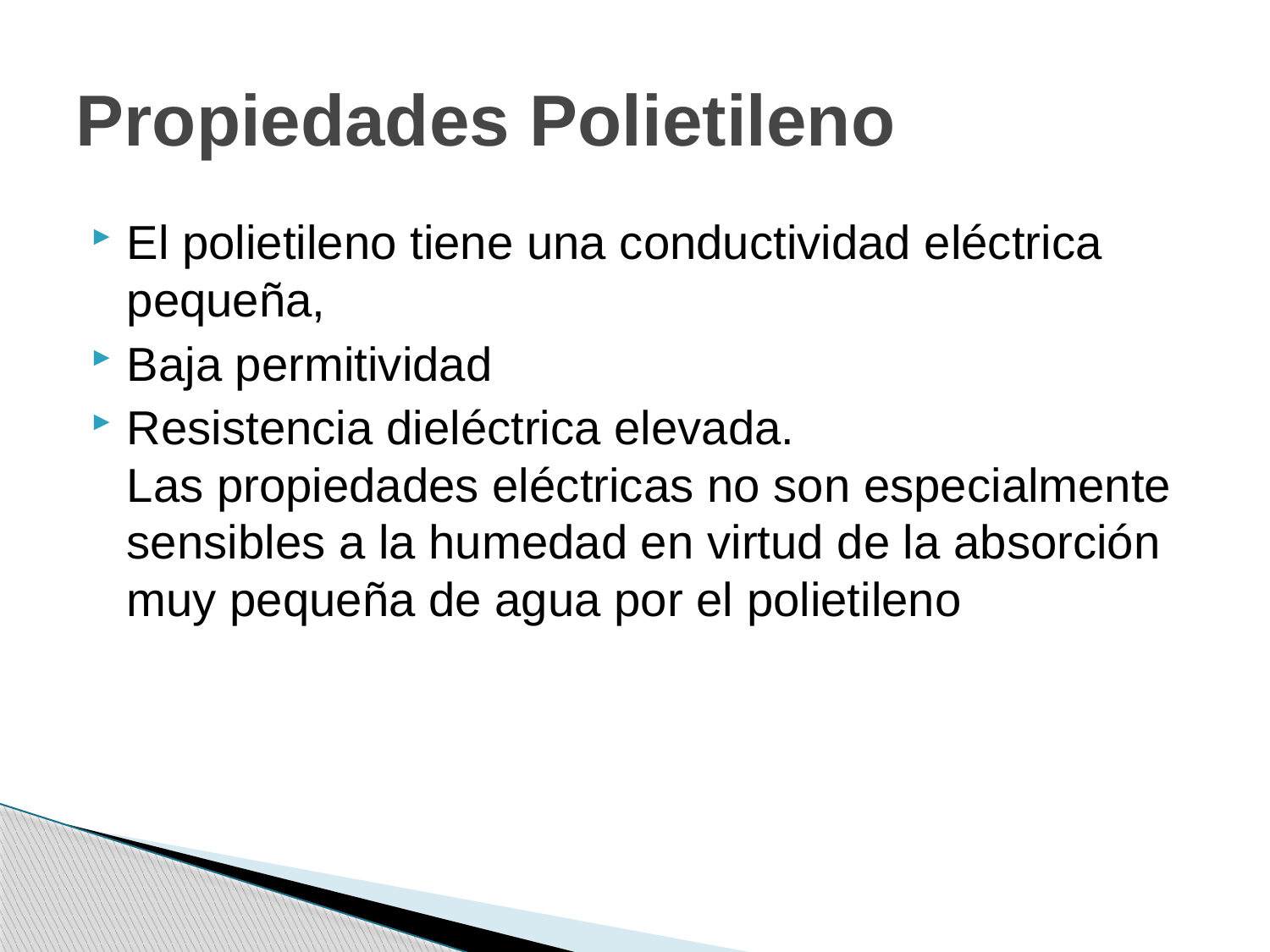

# Propiedades Polietileno
El polietileno tiene una conductividad eléctrica pequeña,
Baja permitividad
Resistencia dieléctrica elevada.
Las propiedades eléctricas no son especialmente sensibles a la humedad en virtud de la absorción muy pequeña de agua por el polietileno